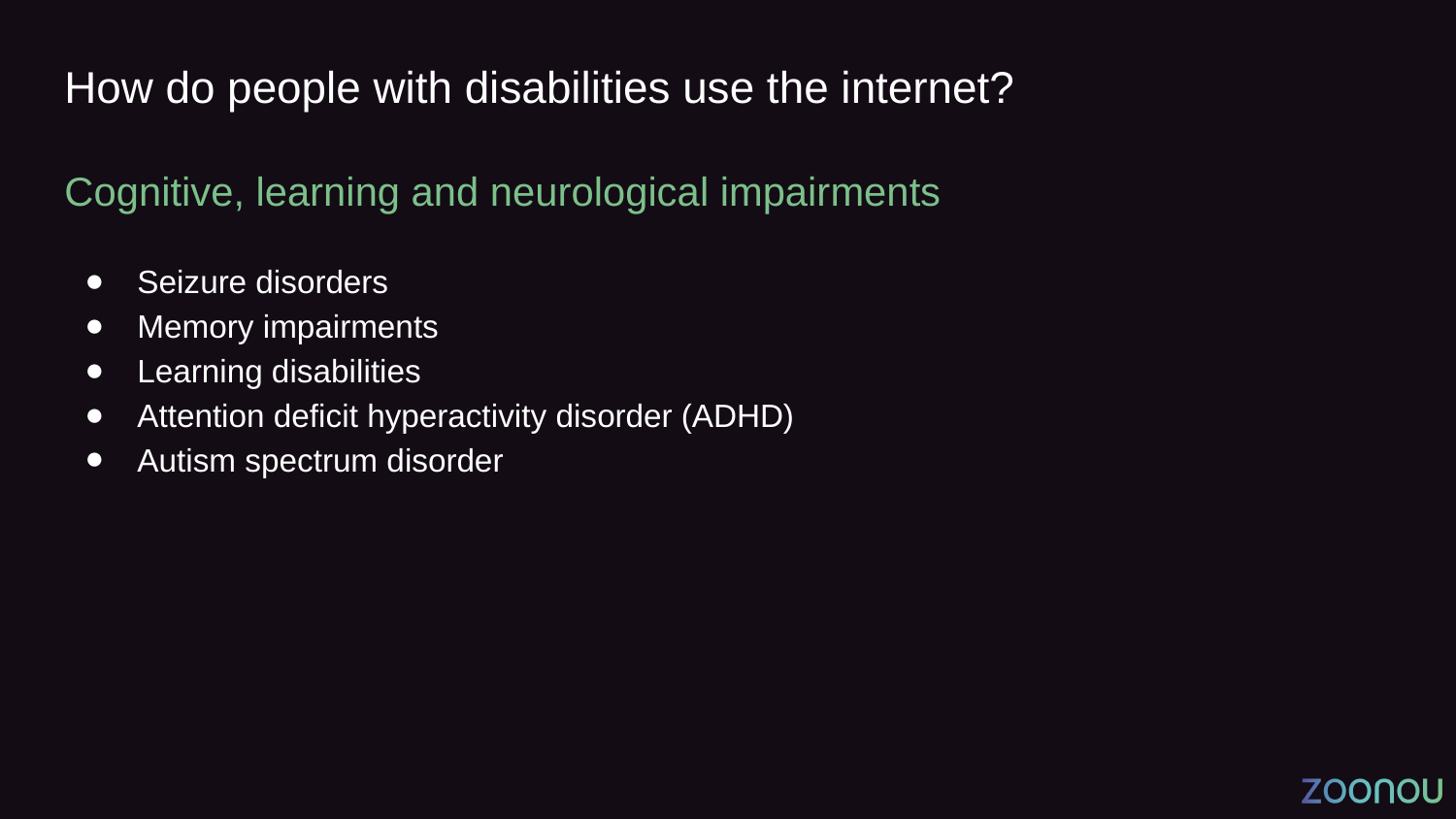

# How do people with disabilities use the internet?
Cognitive, learning and neurological impairments

Seizure disorders
Memory impairments
Learning disabilities
Attention deficit hyperactivity disorder (ADHD)
Autism spectrum disorder